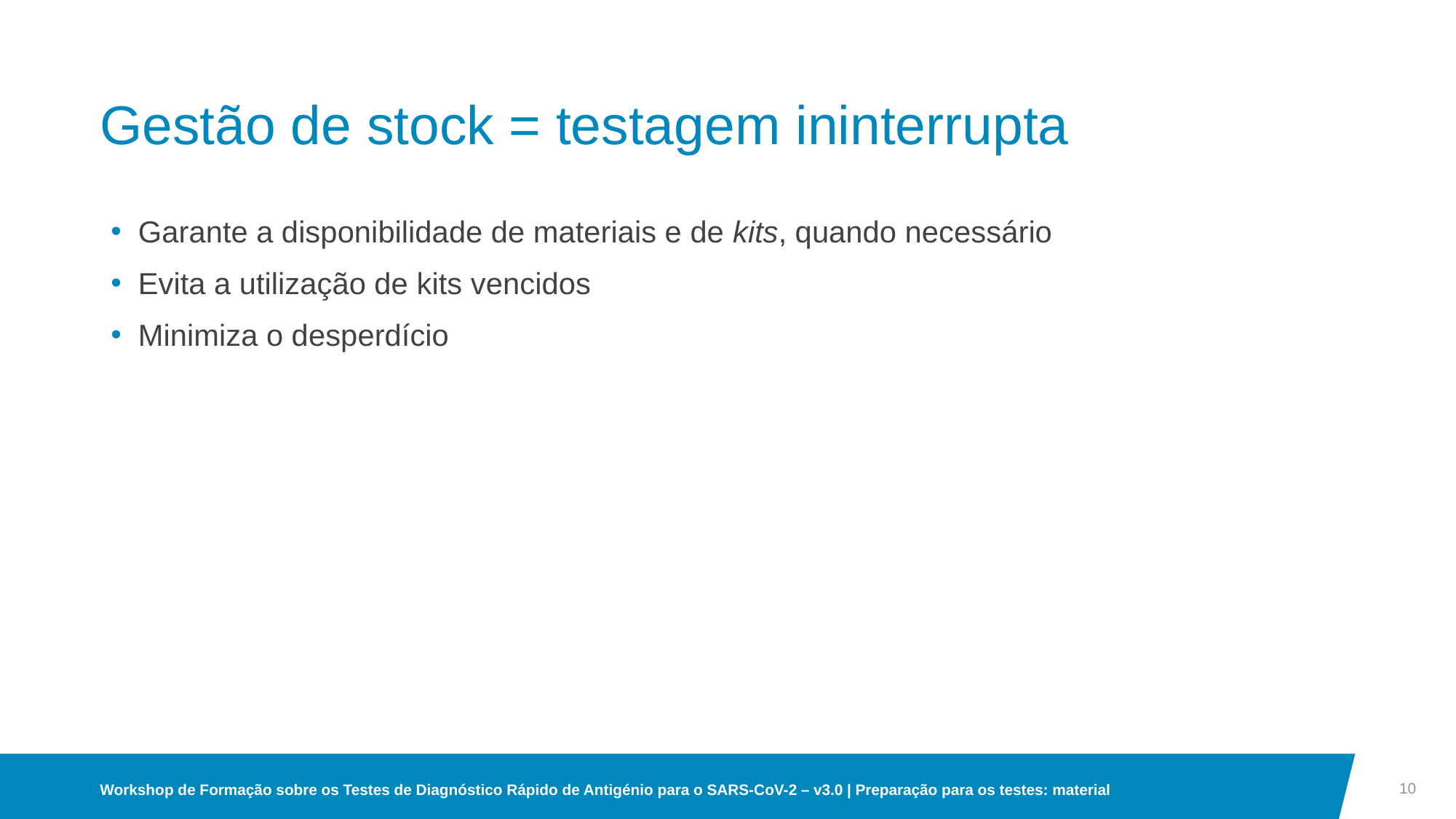

# Gestão de stock = testagem ininterrupta
Garante a disponibilidade de materiais e de kits, quando necessário
Evita a utilização de kits vencidos
Minimiza o desperdício

10
Workshop de Formação sobre os Testes de Diagnóstico Rápido de Antigénio para o SARS-CoV-2 – v3.0 | Preparação para os testes: material